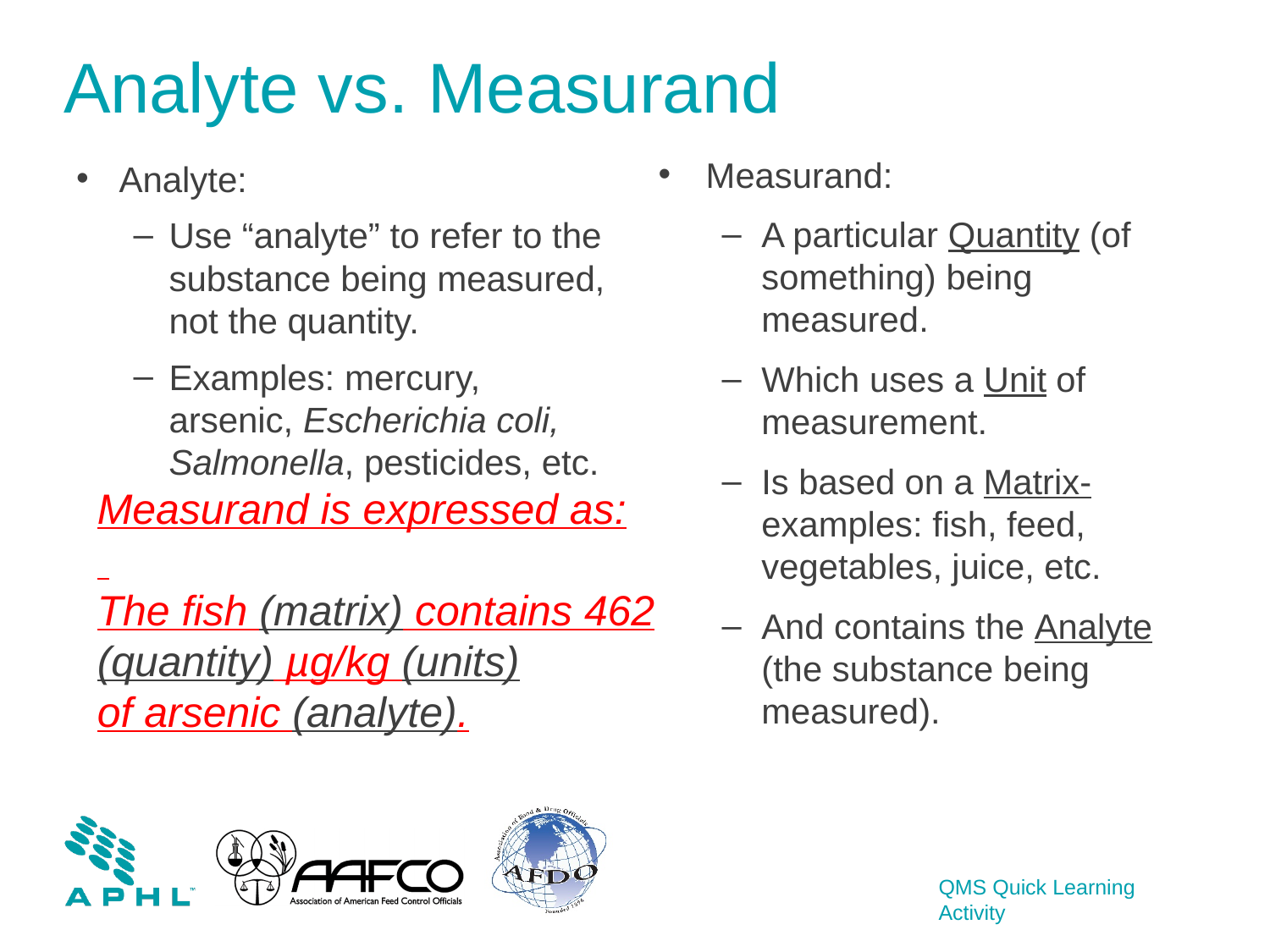

# Analyte vs. Measurand
Measurand:
A particular Quantity (of something) being measured.
Which uses a Unit of measurement.
Is based on a Matrix-examples: fish, feed, vegetables, juice, etc.
And contains the Analyte (the substance being measured).
Analyte:
Use “analyte” to refer to the substance being measured, not the quantity.
Examples: mercury, arsenic, Escherichia coli, Salmonella, pesticides, etc.
Measurand is expressed as:

The fish (matrix) contains 462
(quantity) µg/kg (units)
of arsenic (analyte).